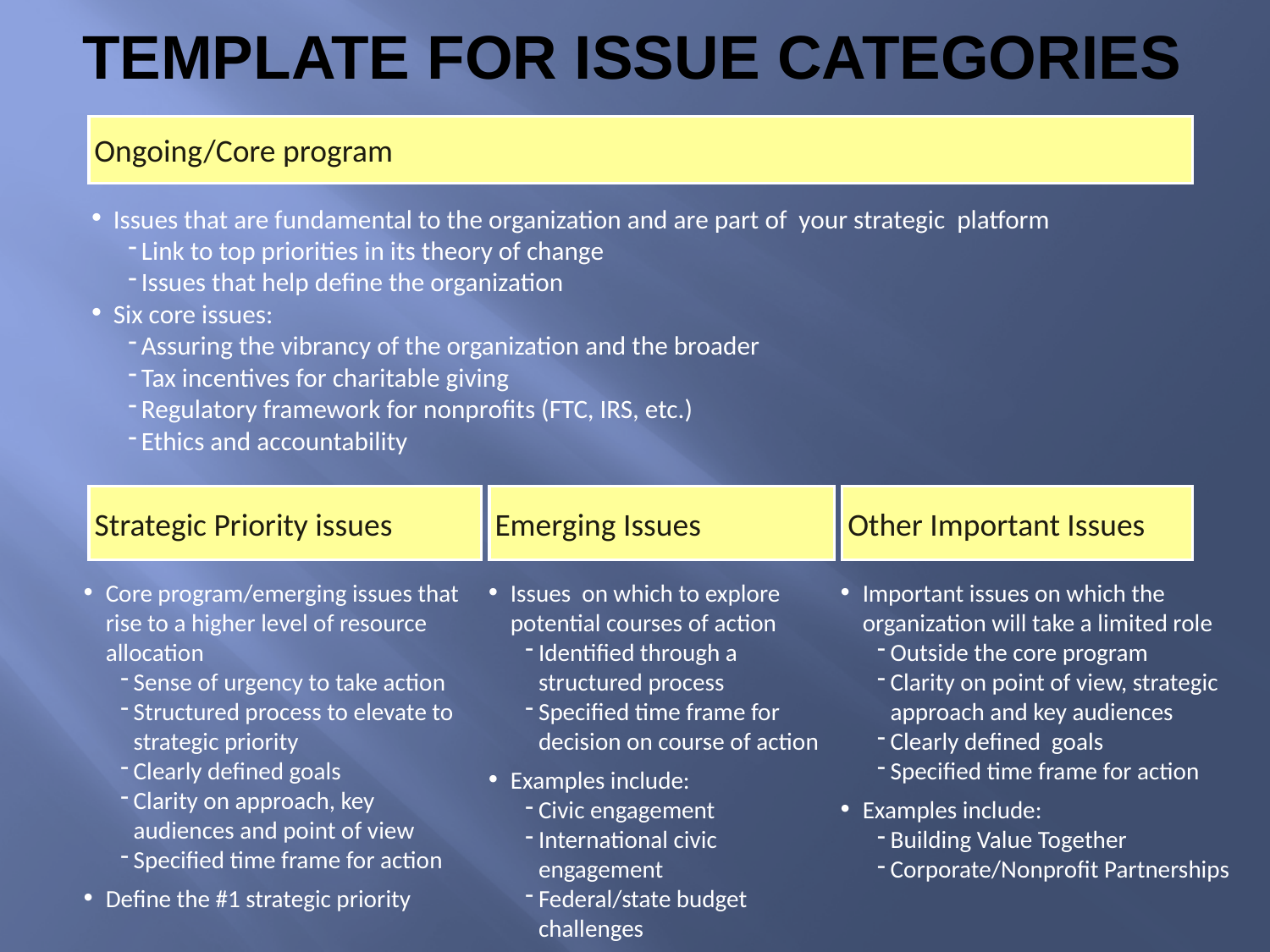

# TEMPLATE FOR ISSUE CATEGORIES
Ongoing/Core program

Issues that are fundamental to the organization and are part of  your strategic  platform
Link to top priorities in its theory of change
Issues that help define the organization
Six core issues:
Assuring the vibrancy of the organization and the broader
Tax incentives for charitable giving
Regulatory framework for nonprofits (FTC, IRS, etc.)
Ethics and accountability
Strategic Priority issues
Emerging Issues
Other Important Issues
Core program/emerging issues that rise to a higher level of resource allocation
Sense of urgency to take action
Structured process to elevate to strategic priority
Clearly defined goals
Clarity on approach, key audiences and point of view
Specified time frame for action
Define the #1 strategic priority
Issues  on which to explore potential courses of action
Identified through a structured process
Specified time frame for decision on course of action
Examples include:
Civic engagement
International civic engagement
Federal/state budget challenges
Important issues on which the organization will take a limited role
Outside the core program
Clarity on point of view, strategic approach and key audiences
Clearly defined  goals
Specified time frame for action
Examples include:
Building Value Together
Corporate/Nonprofit Partnerships